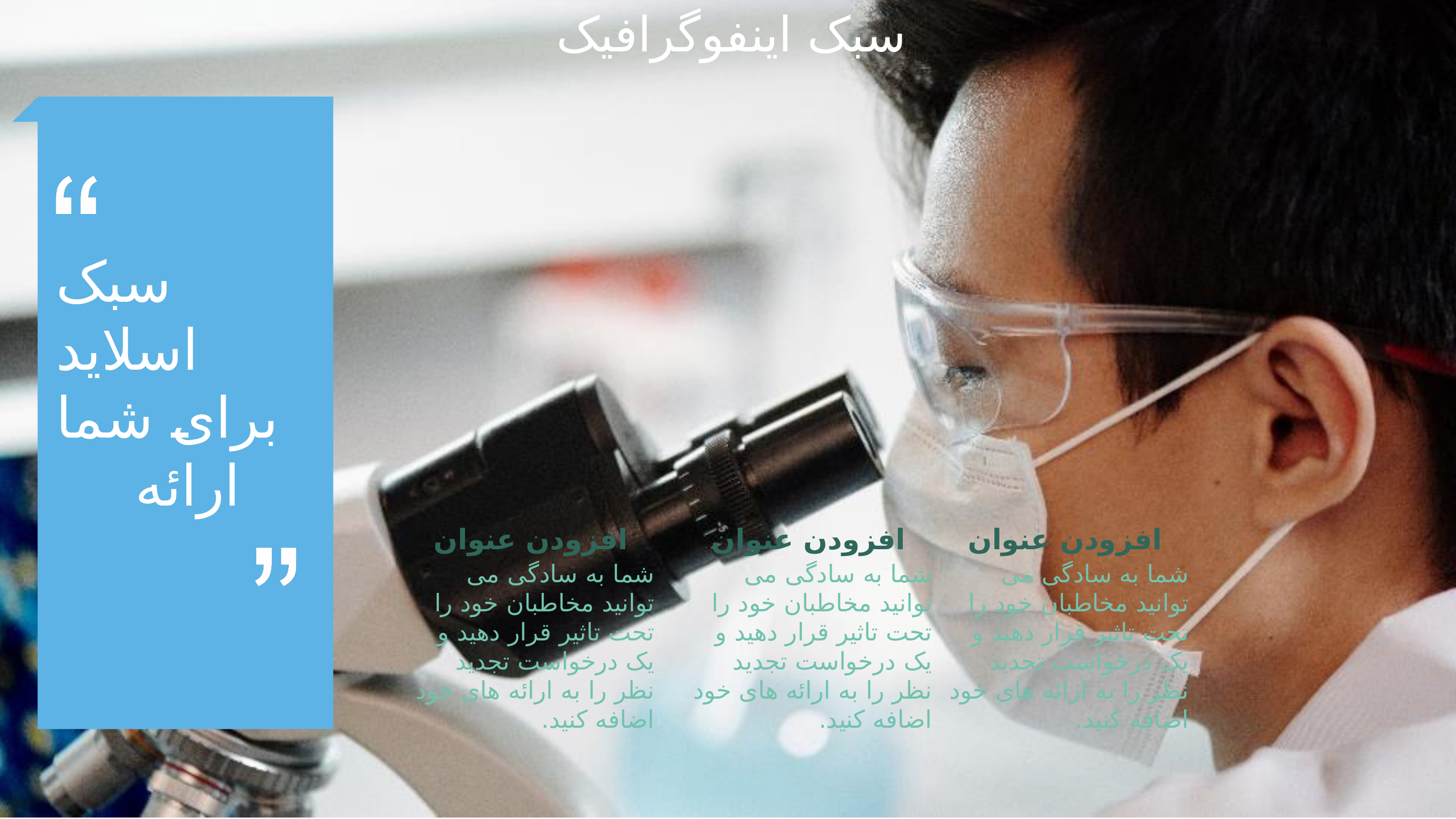

سبک اینفوگرافیک

سبک
اسلاید
برای شما
ارائه

افزودن عنوان

افزودن عنوان

افزودن عنوان

شما به سادگی می توانید مخاطبان خود را تحت تاثیر قرار دهید و یک درخواست تجدید نظر را به ارائه های خود اضافه کنید.
شما به سادگی می توانید مخاطبان خود را تحت تاثیر قرار دهید و یک درخواست تجدید نظر را به ارائه های خود اضافه کنید.
شما به سادگی می توانید مخاطبان خود را تحت تاثیر قرار دهید و یک درخواست تجدید نظر را به ارائه های خود اضافه کنید.